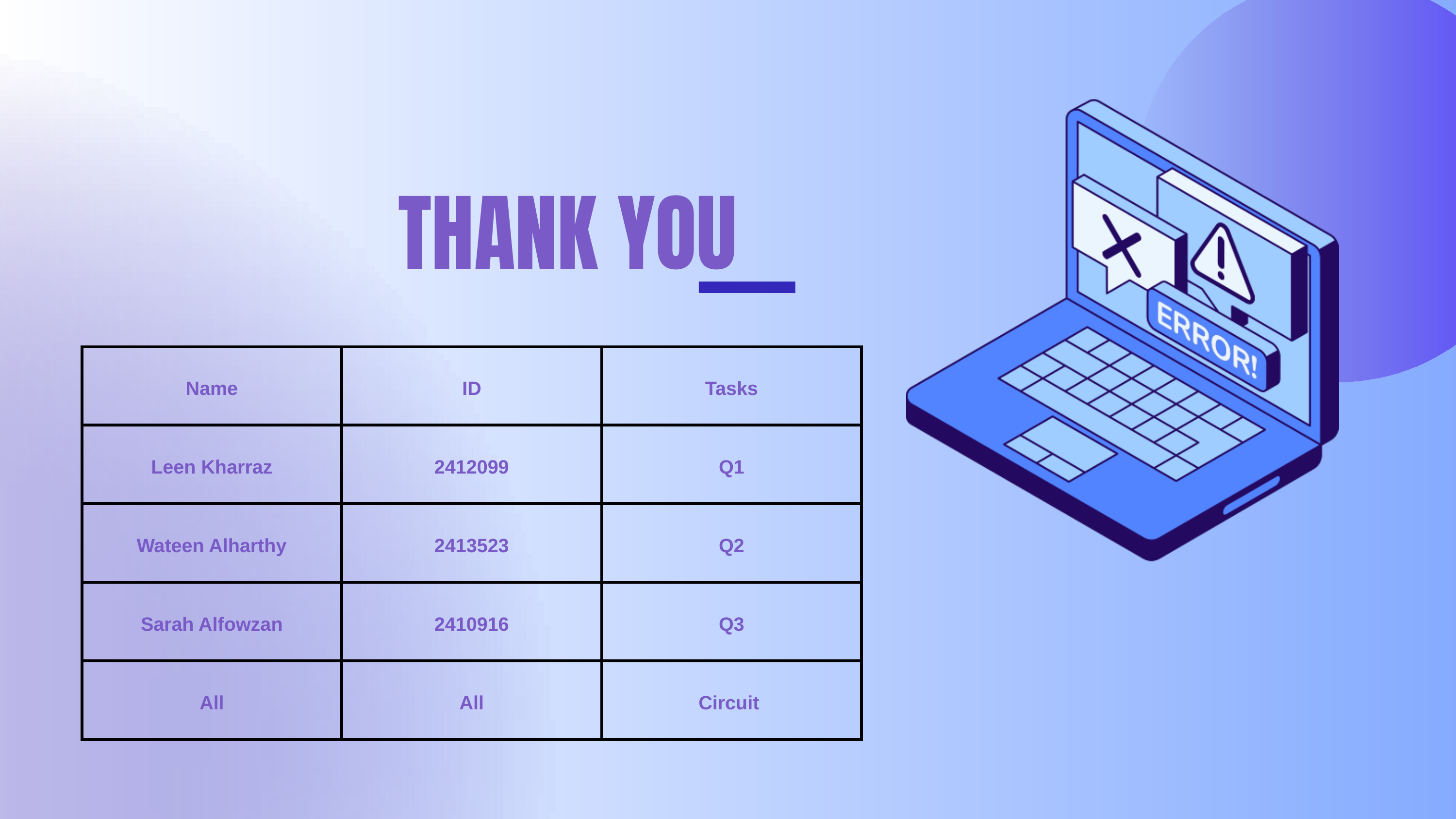

THANK YOU

| Name | ID | Tasks |
| --- | --- | --- |
| Leen Kharraz | 2412099 | Q1 |
| Wateen Alharthy | 2413523 | Q2 |
| Sarah Alfowzan | 2410916 | Q3 |
| All | All | Circuit |